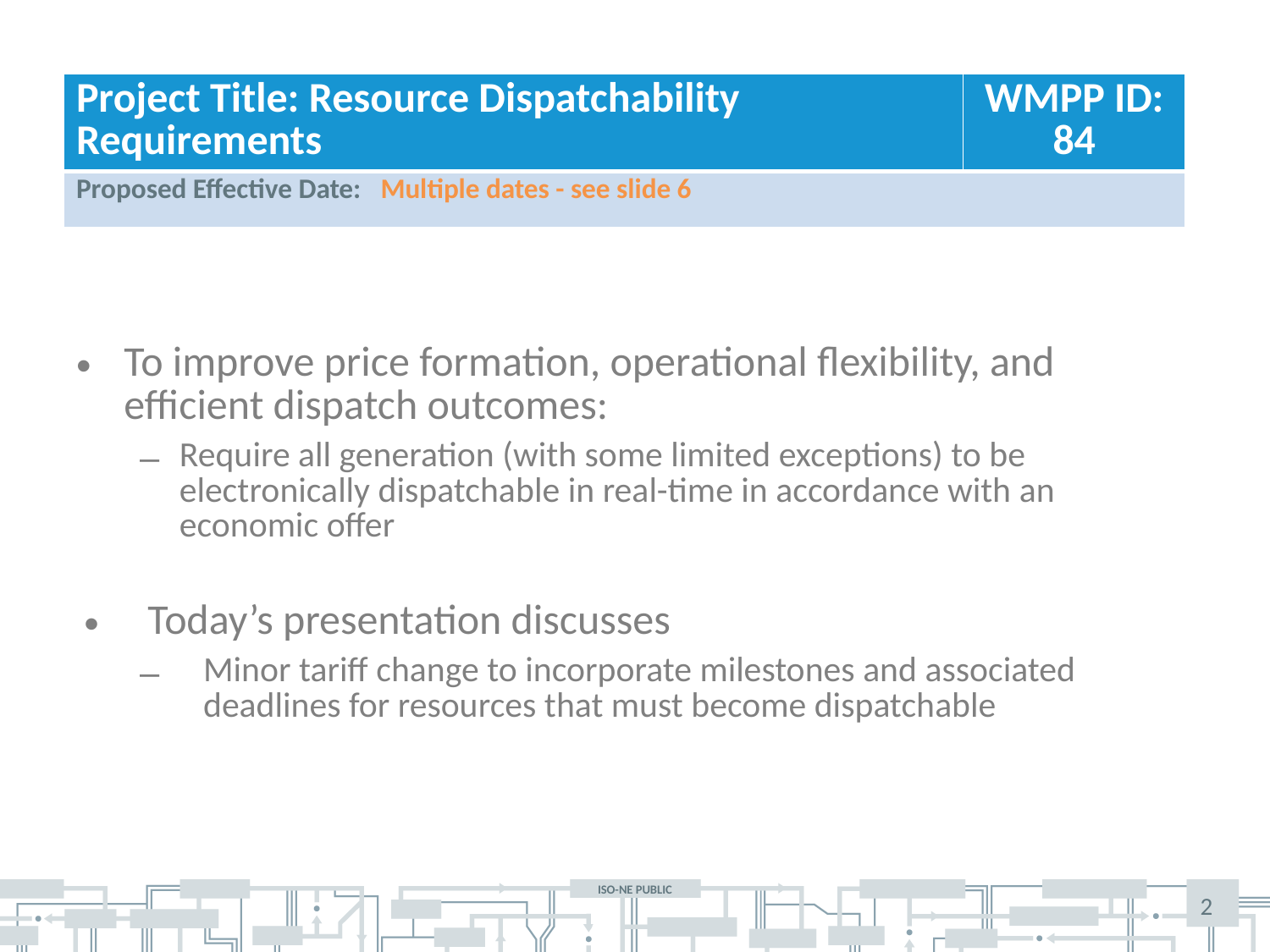

| Project Title: Resource Dispatchability Requirements | WMPP ID: 84 |
| --- | --- |
| Proposed Effective Date: Multiple dates - see slide 6 |  |

To improve price formation, operational flexibility, and efficient dispatch outcomes:
Require all generation (with some limited exceptions) to be electronically dispatchable in real-time in accordance with an economic offer

Today’s presentation discusses
Minor tariff change to incorporate milestones and associated deadlines for resources that must become dispatchable
2